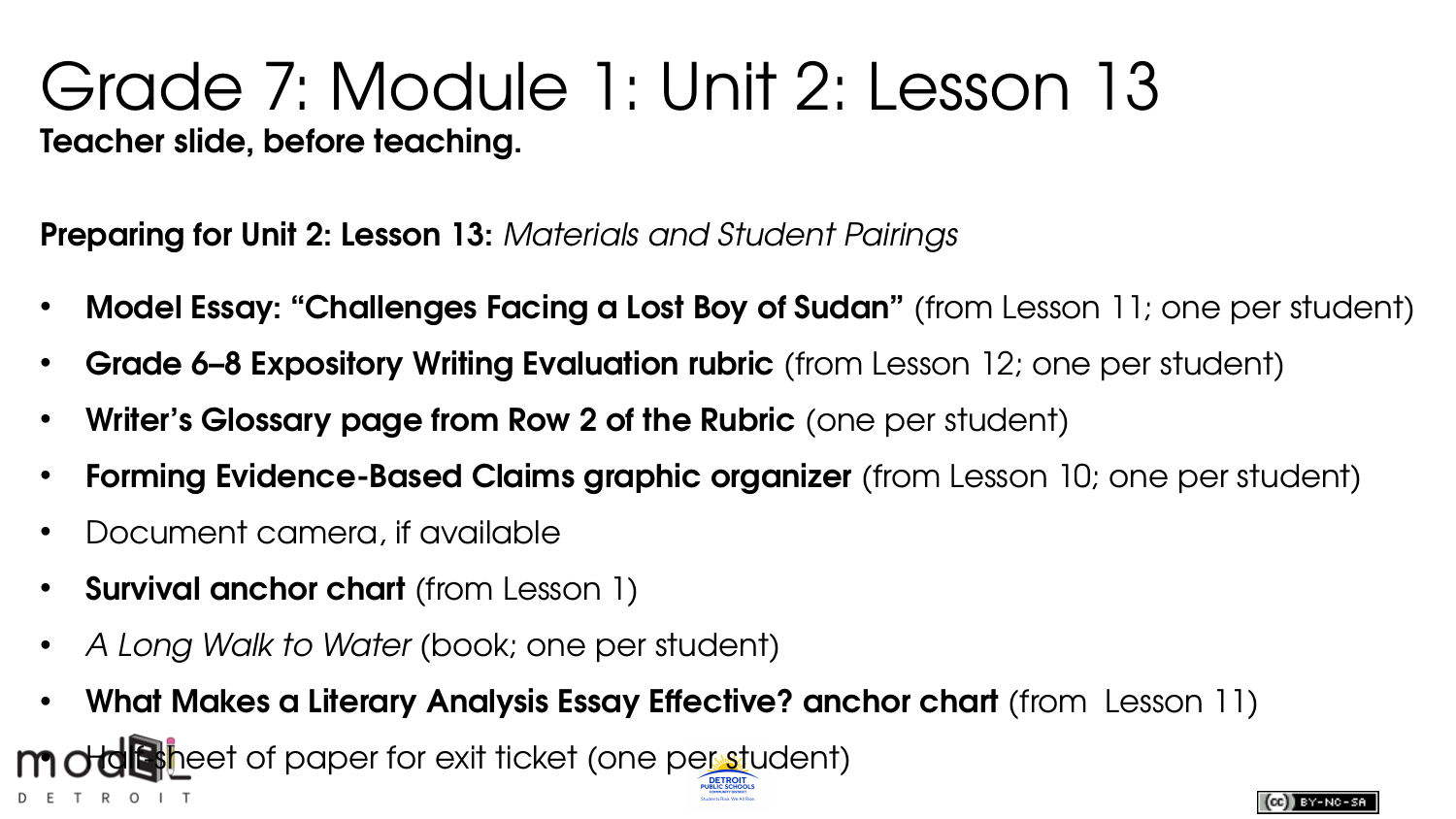

Grade 7: Module 1: Unit 2: Lesson 13
Teacher slide, before teaching.
Preparing for Unit 2: Lesson 13: Materials and Student Pairings

Model Essay: “Challenges Facing a Lost Boy of Sudan” (from Lesson 11; one per student)
Grade 6–8 Expository Writing Evaluation rubric (from Lesson 12; one per student)
Writer’s Glossary page from Row 2 of the Rubric (one per student)
Forming Evidence-Based Claims graphic organizer (from Lesson 10; one per student)
Document camera, if available
Survival anchor chart (from Lesson 1)
A Long Walk to Water (book; one per student)
What Makes a Literary Analysis Essay Effective? anchor chart (from  Lesson 11)
Half-sheet of paper for exit ticket (one per student)